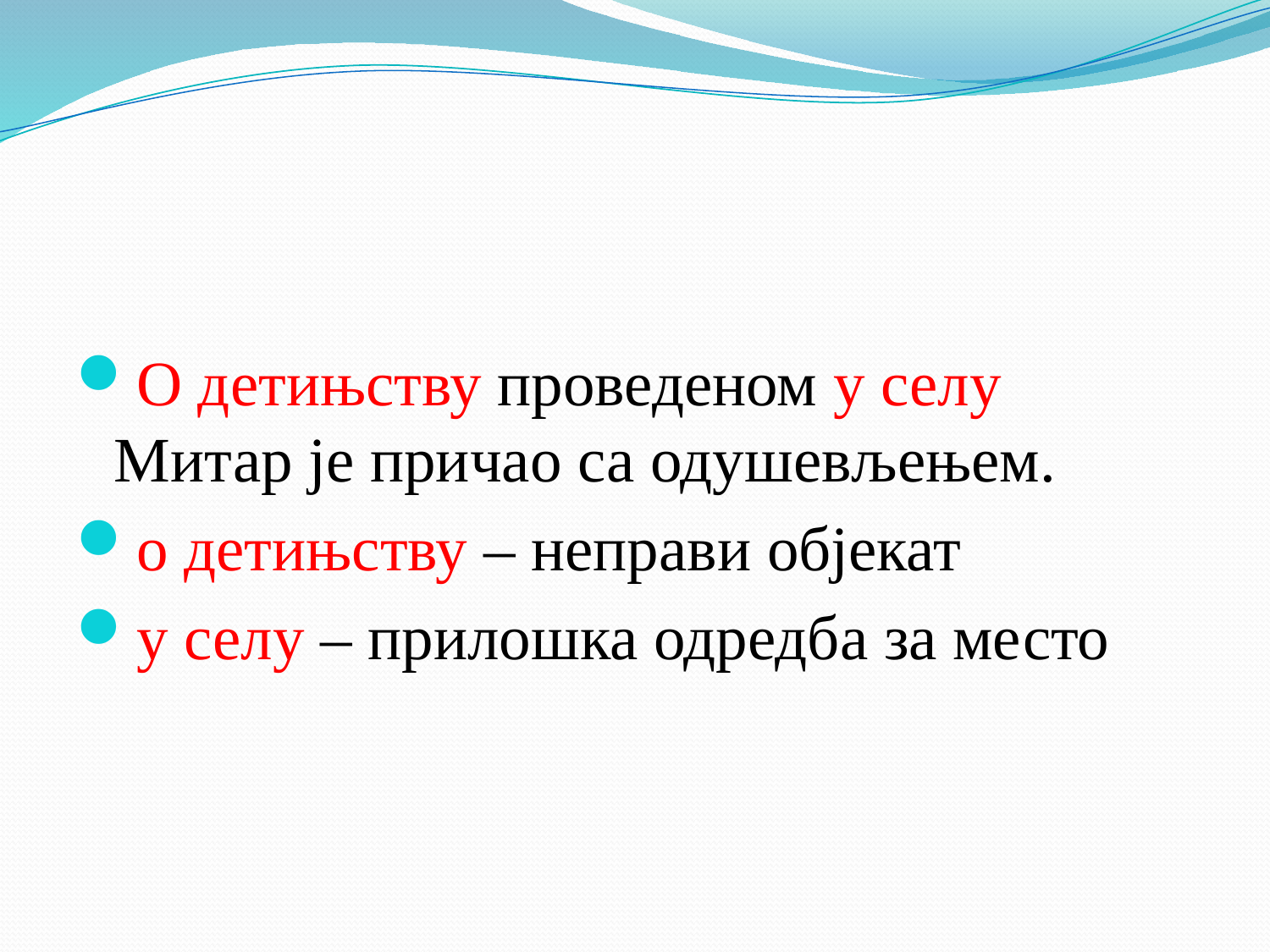

#

О детињству проведеном у селу Митар је причао са одушевљењем.
о детињству – неправи објекат
у селу – прилошка одредба за место